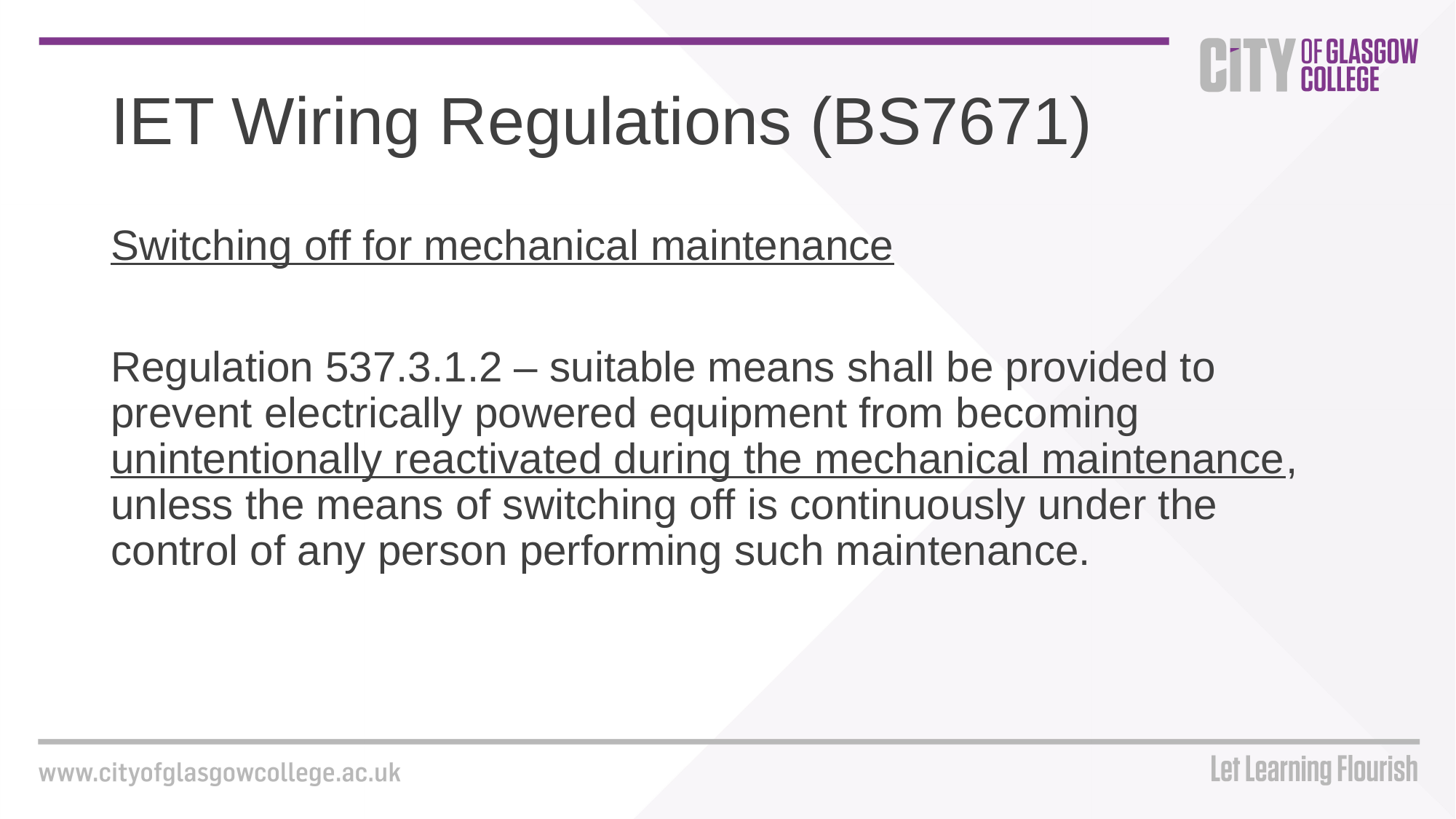

# IET Wiring Regulations (BS7671)
Switching off for mechanical maintenance

Regulation 537.3.1.2 – suitable means shall be provided to prevent electrically powered equipment from becoming unintentionally reactivated during the mechanical maintenance, unless the means of switching off is continuously under the control of any person performing such maintenance.